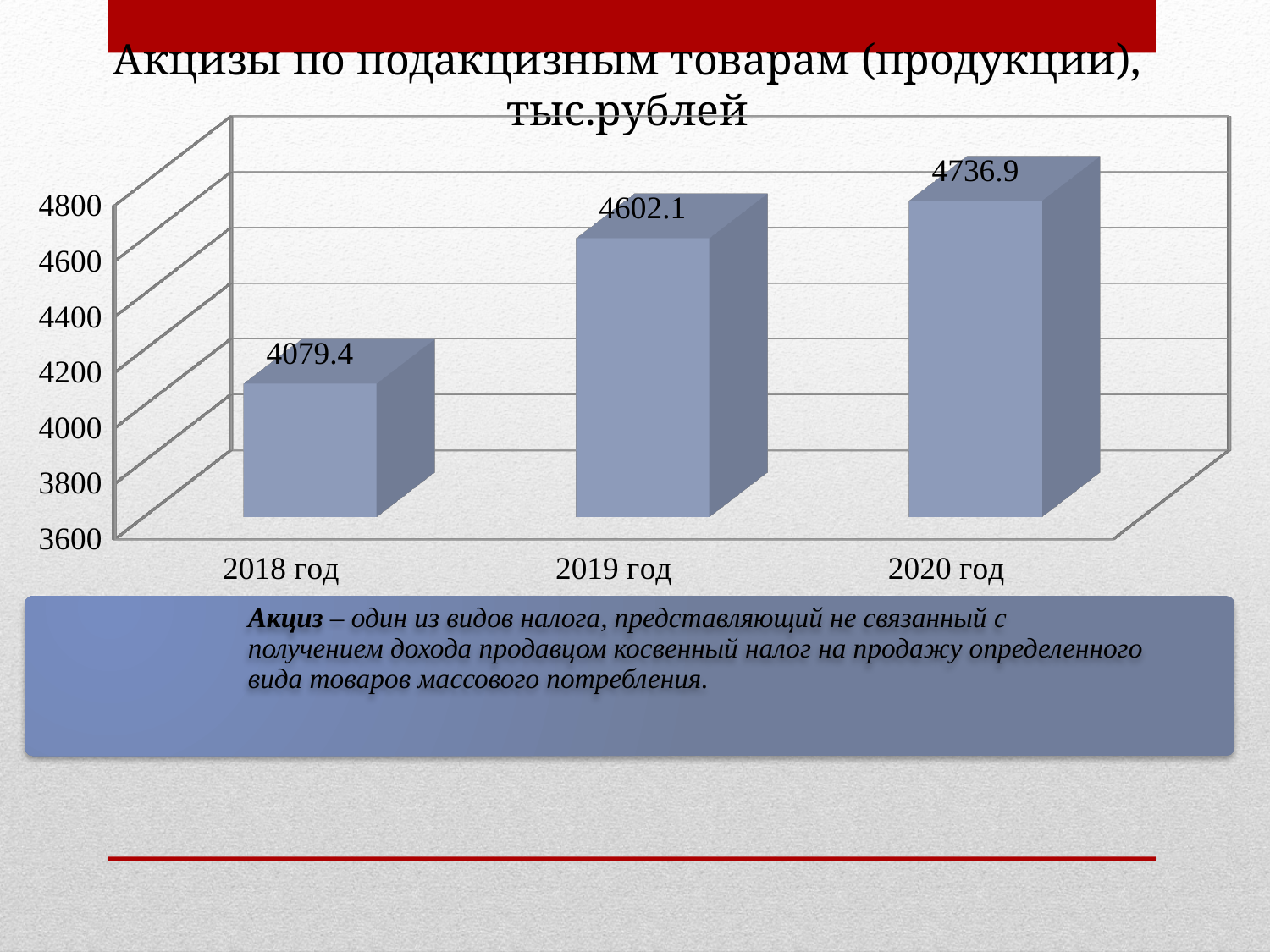

Акцизы по подакцизным товарам (продукции), тыс.рублей

[unsupported chart]

Акциз – один из видов налога, представляющий не связанный с получением дохода продавцом косвенный налог на продажу определенного вида товаров массового потребления.